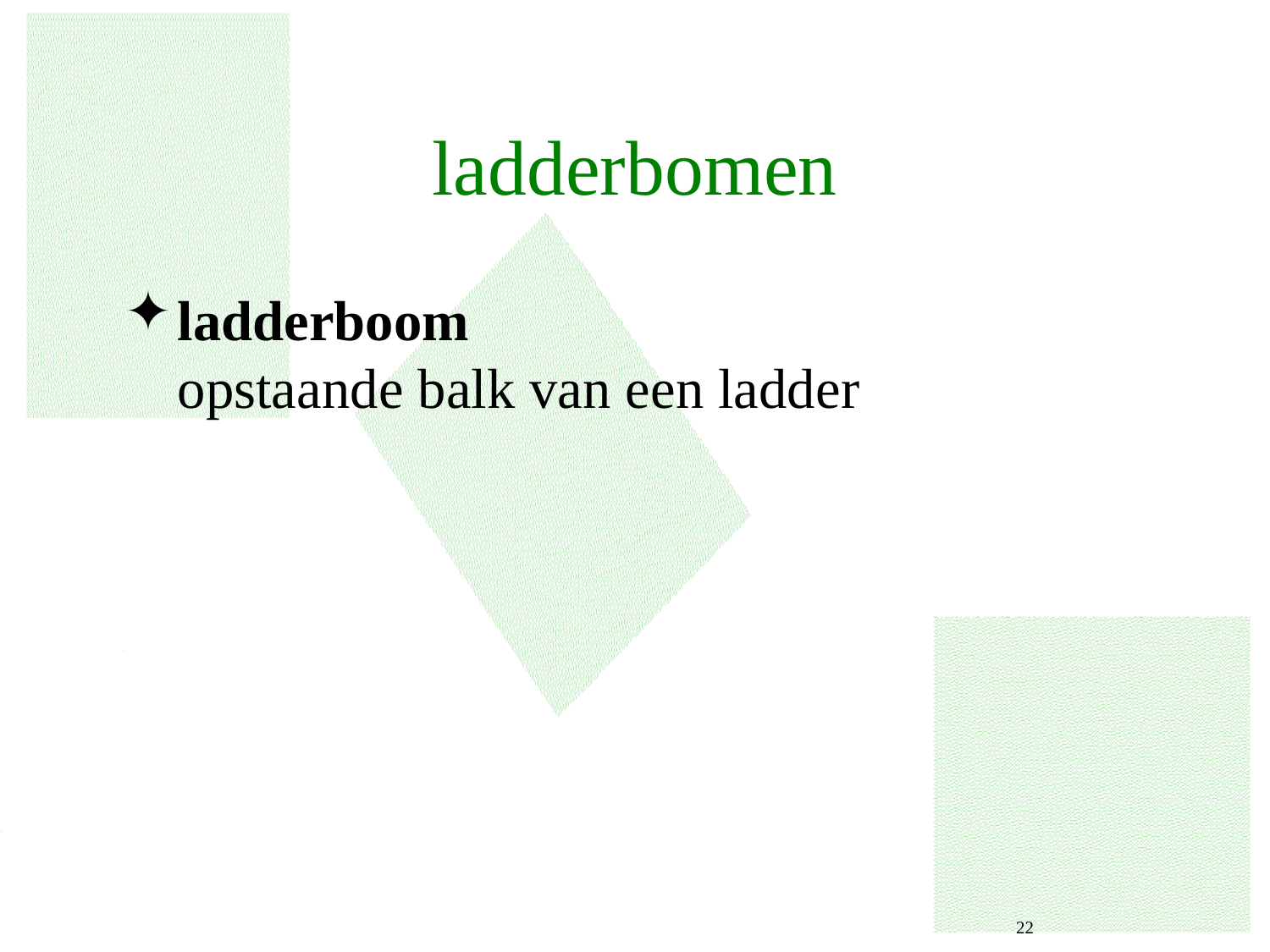

# ladderbomen
ladderboom
opstaande balk van een ladder

                     22